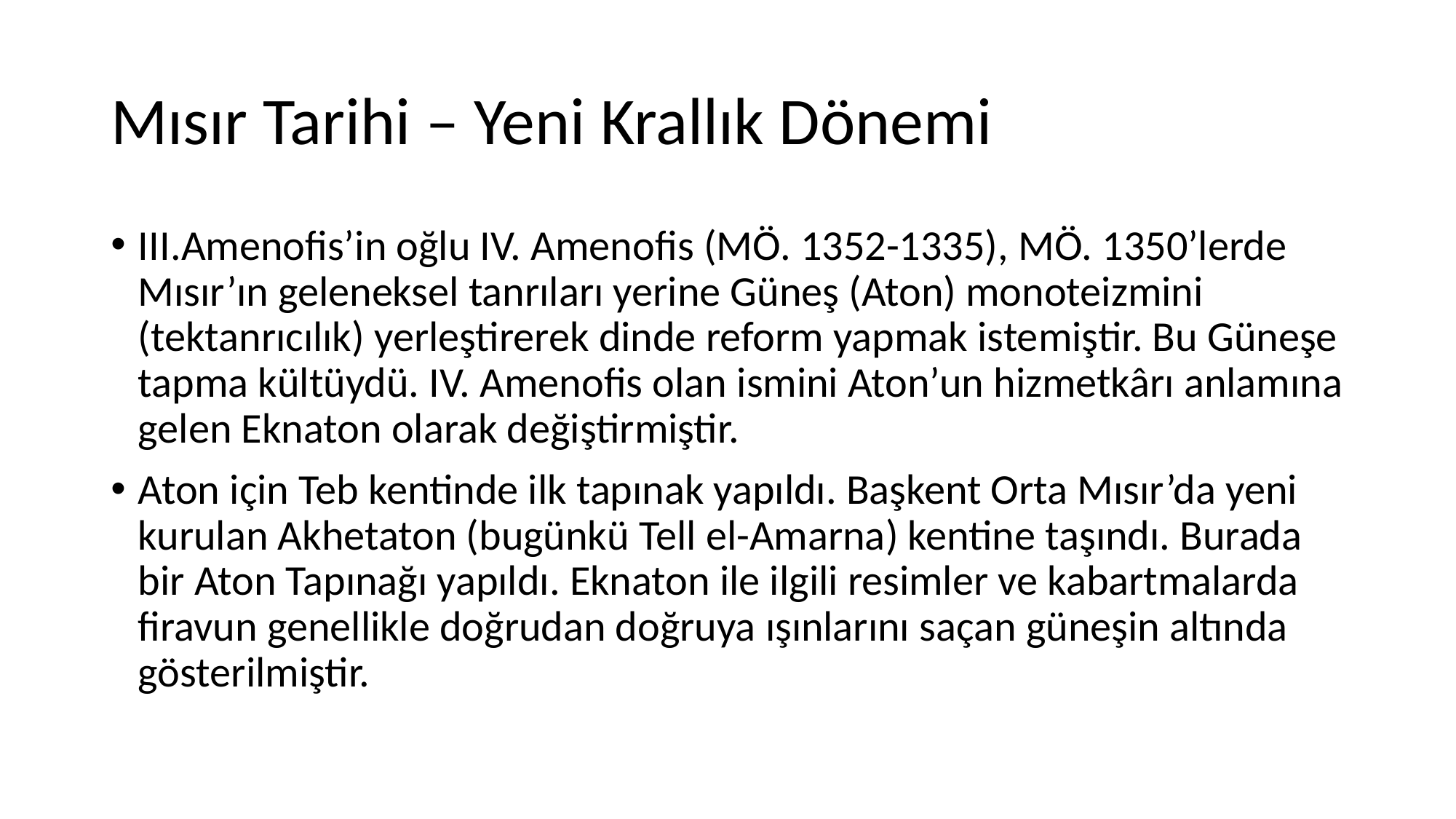

# Mısır Tarihi – Yeni Krallık Dönemi
III.Amenofis’in oğlu IV. Amenofis (MÖ. 1352-1335), MÖ. 1350’lerde Mısır’ın geleneksel tanrıları yerine Güneş (Aton) monoteizmini (tektanrıcılık) yerleştirerek dinde reform yapmak istemiştir. Bu Güneşe tapma kültüydü. IV. Amenofis olan ismini Aton’un hizmetkârı anlamına gelen Eknaton olarak değiştirmiştir.
Aton için Teb kentinde ilk tapınak yapıldı. Başkent Orta Mısır’da yeni kurulan Akhetaton (bugünkü Tell el-Amarna) kentine taşındı. Burada bir Aton Tapınağı yapıldı. Eknaton ile ilgili resimler ve kabartmalarda firavun genellikle doğrudan doğruya ışınlarını saçan güneşin altında gösterilmiştir.